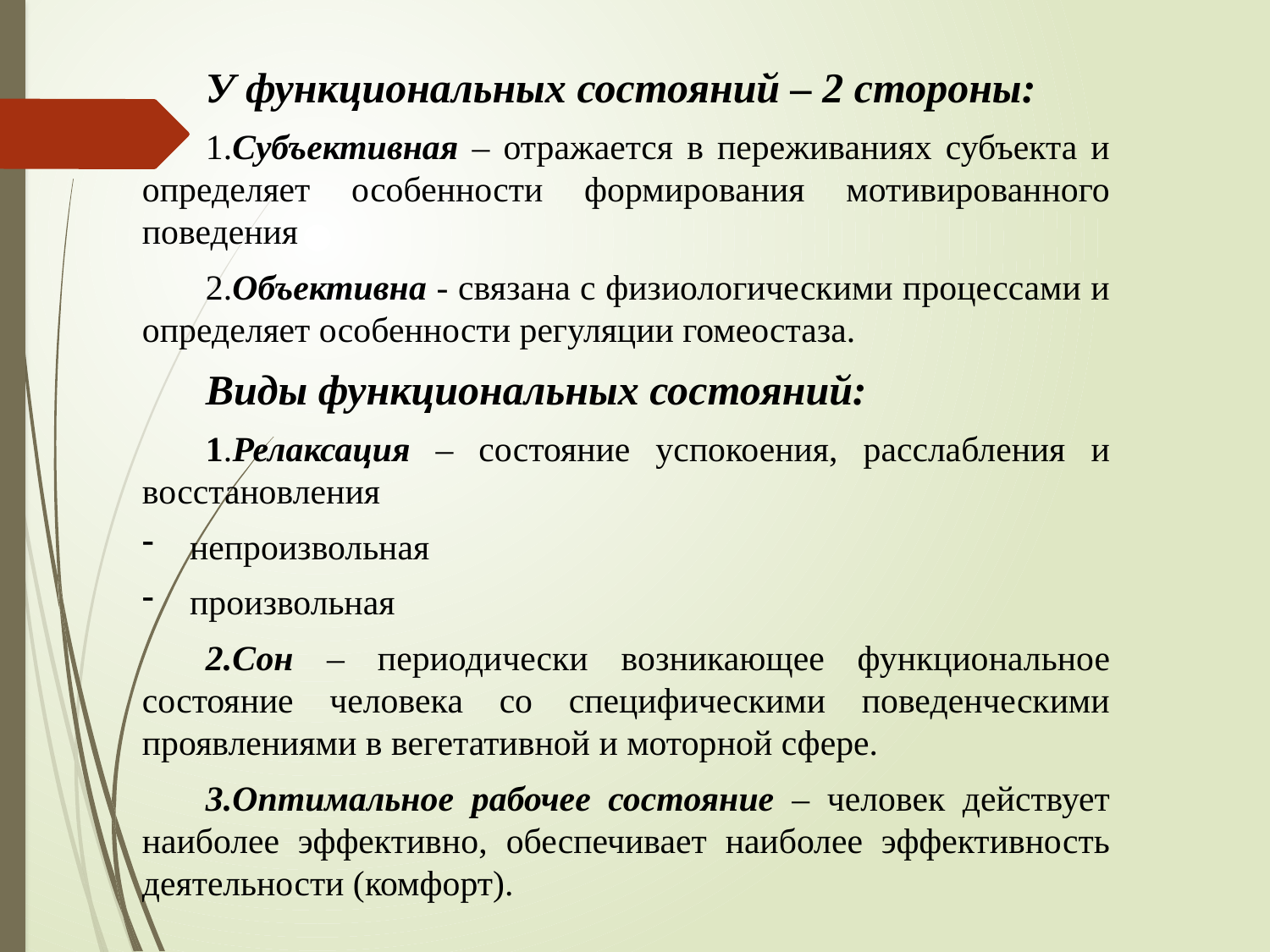

У функциональных состояний – 2 стороны:
1.Субъективная – отражается в переживаниях субъекта и определяет особенности формирования мотивированного поведения
2.Объективна - связана с физиологическими процессами и определяет особенности регуляции гомеостаза.
Виды функциональных состояний:
1.Релаксация – состояние успокоения, расслабления и восстановления
непроизвольная
произвольная
2.Сон – периодически возникающее функциональное состояние человека со специфическими поведенческими проявлениями в вегетативной и моторной сфере.
3.Оптимальное рабочее состояние – человек действует наиболее эффективно, обеспечивает наиболее эффективность деятельности (комфорт).